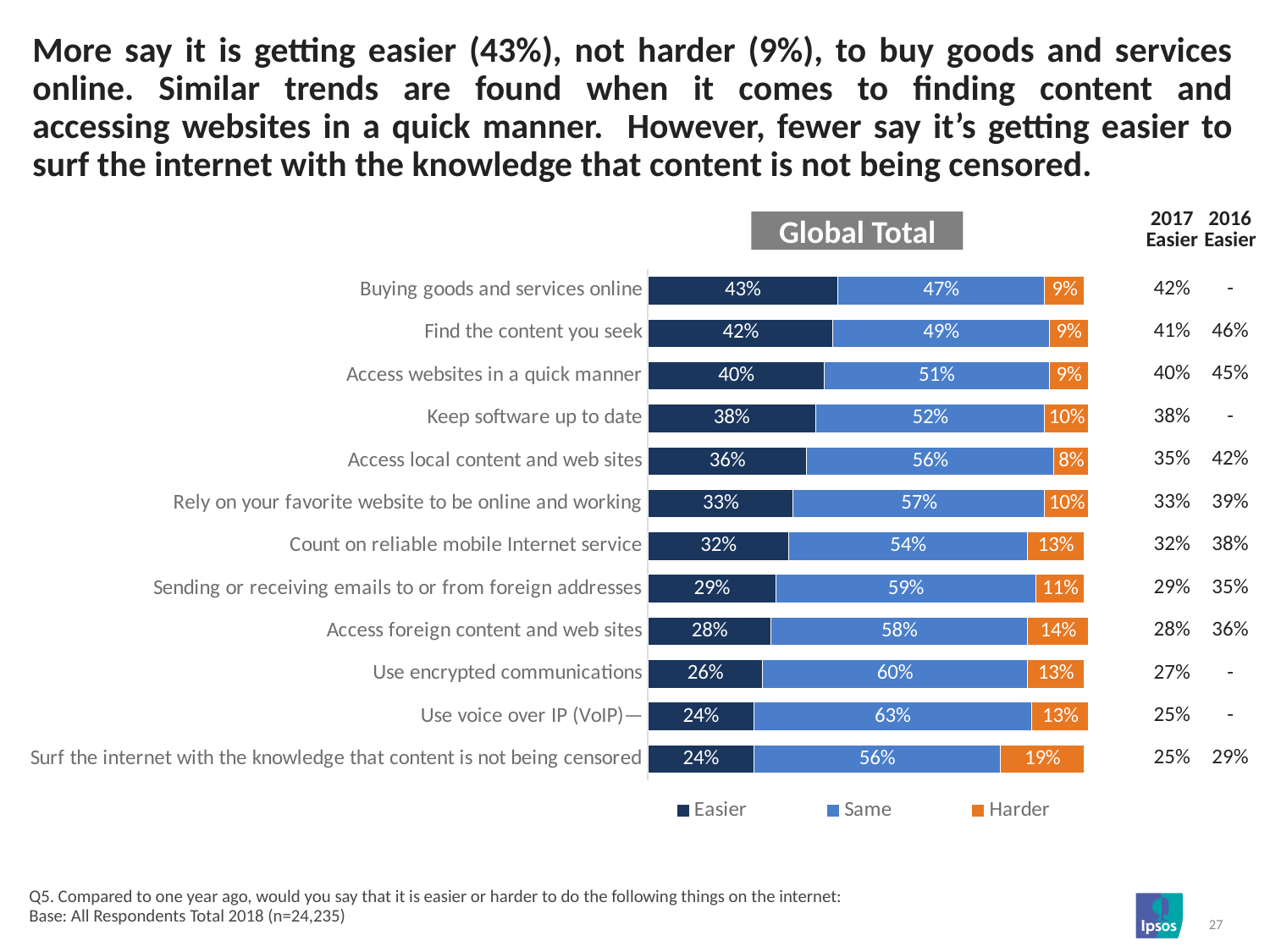

# More say it is getting easier (43%), not harder (9%), to buy goods and services online. Similar trends are found when it comes to finding content and accessing websites in a quick manner.  However, fewer say it’s getting easier to surf the internet with the knowledge that content is not being censored.
| 2017 Easier | 2016 Easier |
| --- | --- |
| 42% | - |
| 41% | 46% |
| 40% | 45% |
| 38% | - |
| 35% | 42% |
| 33% | 39% |
| 32% | 38% |
| 29% | 35% |
| 28% | 36% |
| 27% | - |
| 25% | - |
| 25% | 29% |
Global Total

### Chart

| Category | Easier | Same | Harder |
|---|---|---|---|
| Buying goods and services online | 0.43 | 0.47 | 0.09 |
| Find the content you seek | 0.42 | 0.49 | 0.09 |
| Access websites in a quick manner | 0.4 | 0.51 | 0.09 |
| Keep software up to date | 0.38 | 0.52 | 0.1 |
| Access local content and web sites | 0.36 | 0.56 | 0.08 |
| Rely on your favorite website to be online and working | 0.33 | 0.57 | 0.1 |
| Count on reliable mobile Internet service | 0.32 | 0.54 | 0.13 |
| Sending or receiving emails to or from foreign addresses | 0.29 | 0.59 | 0.11 |
| Access foreign content and web sites | 0.28 | 0.58 | 0.14 |
| Use encrypted communications | 0.26 | 0.6 | 0.13 |
| Use voice over IP (VoIP)— | 0.24 | 0.63 | 0.13 |
| Surf the internet with the knowledge that content is not being censored | 0.24 | 0.56 | 0.19 |
Q5. Compared to one year ago, would you say that it is easier or harder to do the following things on the internet:
Base: All Respondents Total 2018 (n=24,235)